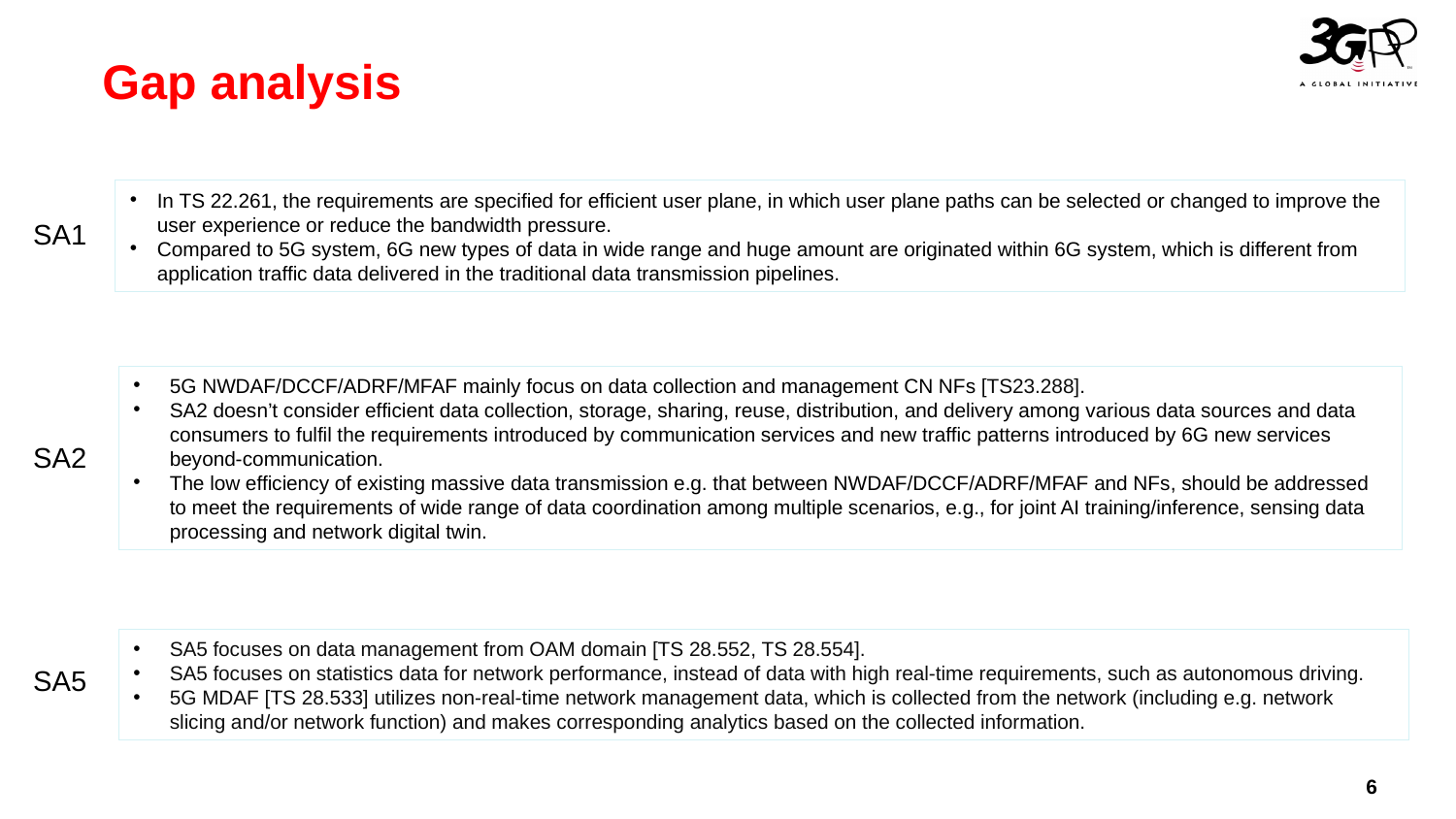

Gap analysis
In TS 22.261, the requirements are specified for efficient user plane, in which user plane paths can be selected or changed to improve the user experience or reduce the bandwidth pressure.
Compared to 5G system, 6G new types of data in wide range and huge amount are originated within 6G system, which is different from application traffic data delivered in the traditional data transmission pipelines.
SA1
5G NWDAF/DCCF/ADRF/MFAF mainly focus on data collection and management CN NFs [TS23.288].
SA2 doesn’t consider efficient data collection, storage, sharing, reuse, distribution, and delivery among various data sources and data consumers to fulfil the requirements introduced by communication services and new traffic patterns introduced by 6G new services beyond-communication.
The low efficiency of existing massive data transmission e.g. that between NWDAF/DCCF/ADRF/MFAF and NFs, should be addressed to meet the requirements of wide range of data coordination among multiple scenarios, e.g., for joint AI training/inference, sensing data processing and network digital twin.
SA2
SA5 focuses on data management from OAM domain [TS 28.552, TS 28.554].
SA5 focuses on statistics data for network performance, instead of data with high real-time requirements, such as autonomous driving.
5G MDAF [TS 28.533] utilizes non-real-time network management data, which is collected from the network (including e.g. network slicing and/or network function) and makes corresponding analytics based on the collected information.
SA5